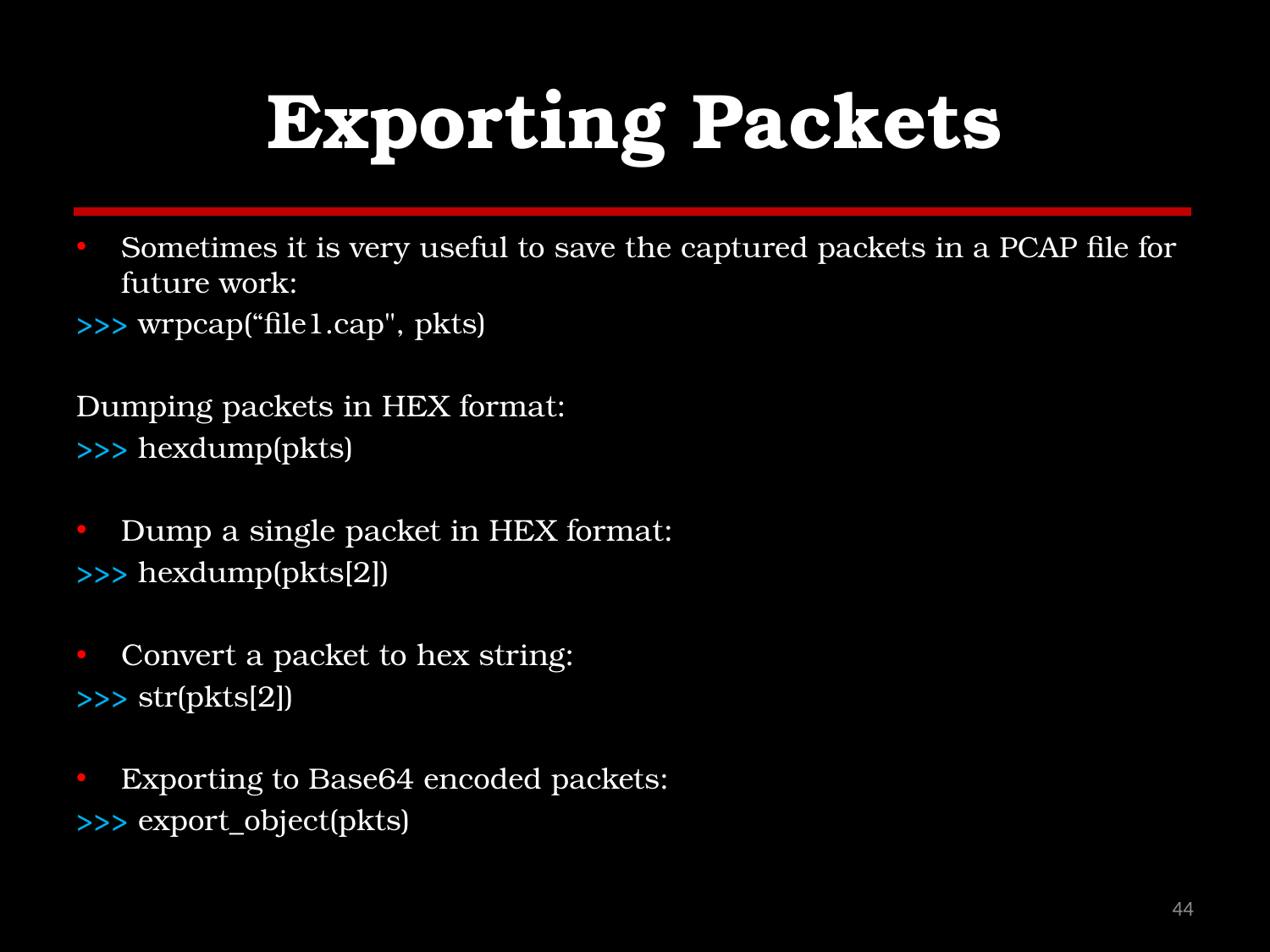

# Exporting Packets
Sometimes it is very useful to save the captured packets in a PCAP file for future work:
>>> wrpcap(“file1.cap", pkts)

Dumping packets in HEX format:
>>> hexdump(pkts)

Dump a single packet in HEX format:
>>> hexdump(pkts[2])

Convert a packet to hex string:
>>> str(pkts[2])

Exporting to Base64 encoded packets:
>>> export_object(pkts)
44